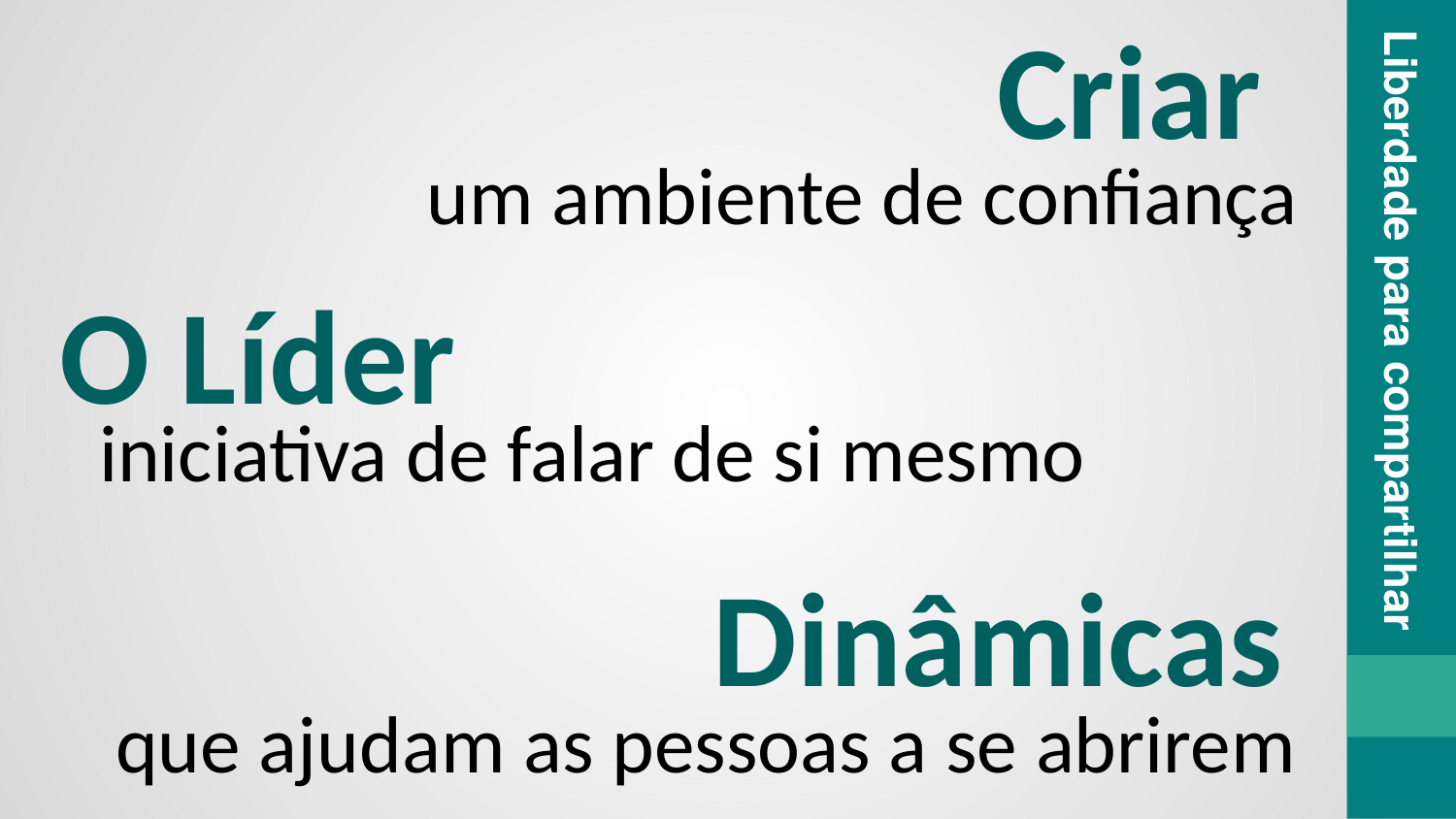

Criar
um ambiente de confiança
O Líder
Liberdade para compartilhar
iniciativa de falar de si mesmo
Dinâmicas
que ajudam as pessoas a se abrirem